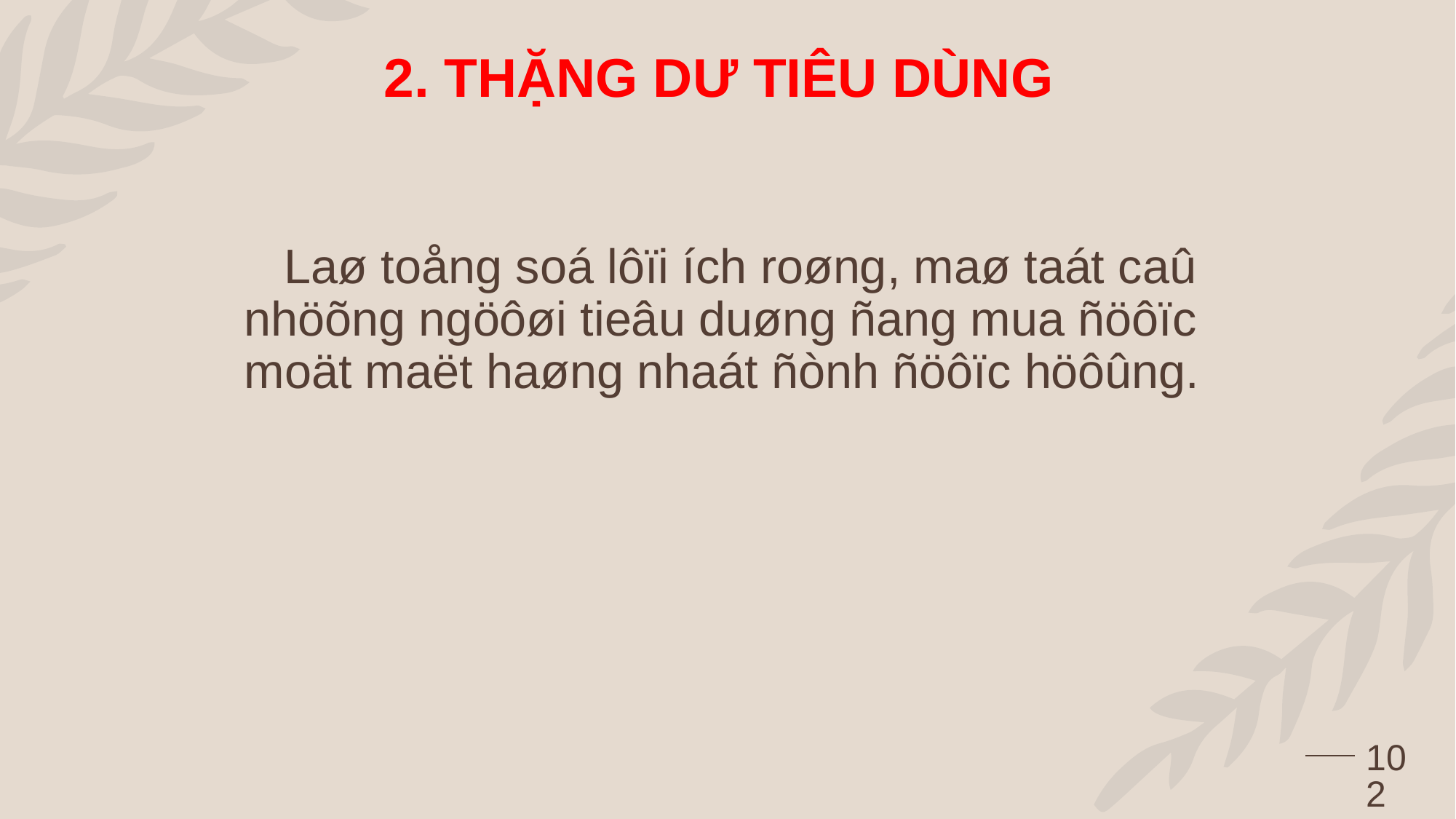

2. THẶNG DƯ TIÊU DÙNG
#
     Laø toång soá lôïi ích roøng, maø taát caû nhöõng ngöôøi tieâu duøng ñang mua ñöôïc moät maët haøng nhaát ñònh ñöôïc höôûng.
102